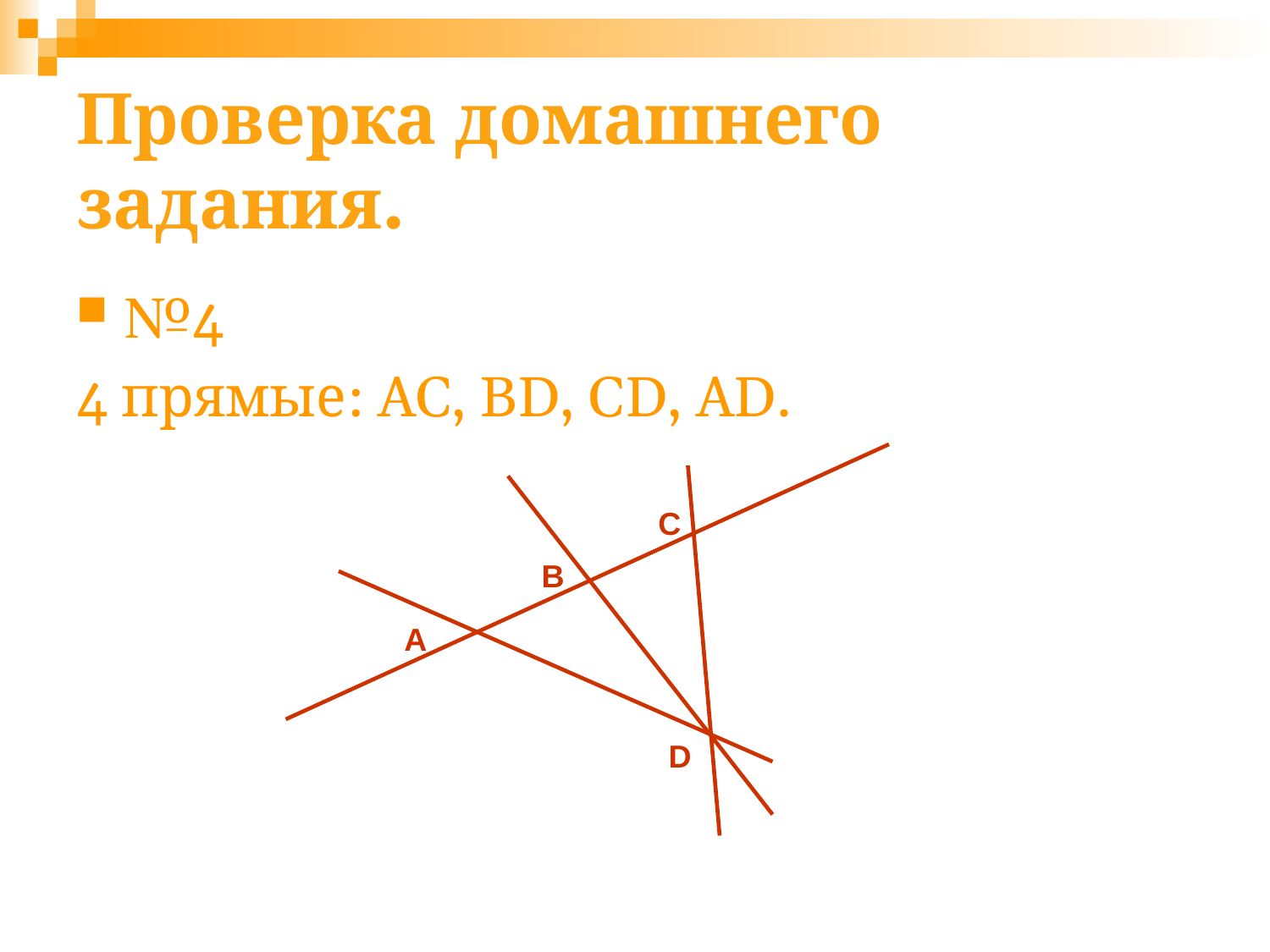

# Проверка домашнего задания.
№4
4 прямые: AC, BD, CD, AD.

C
B

A
D